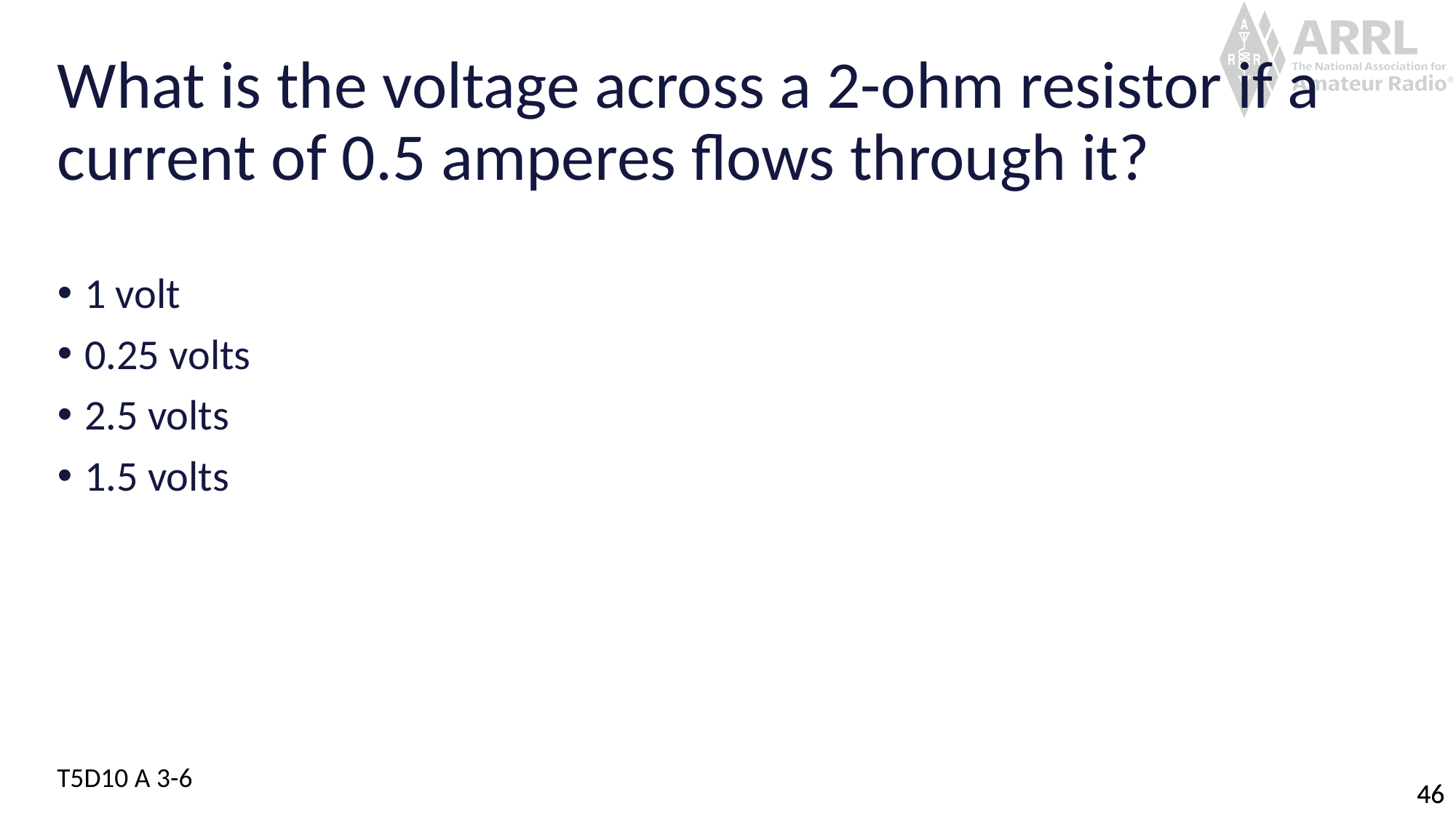

# What is the voltage across a 2-ohm resistor if a current of 0.5 amperes flows through it?
1 volt
0.25 volts
2.5 volts
1.5 volts
T5D10 A 3-6